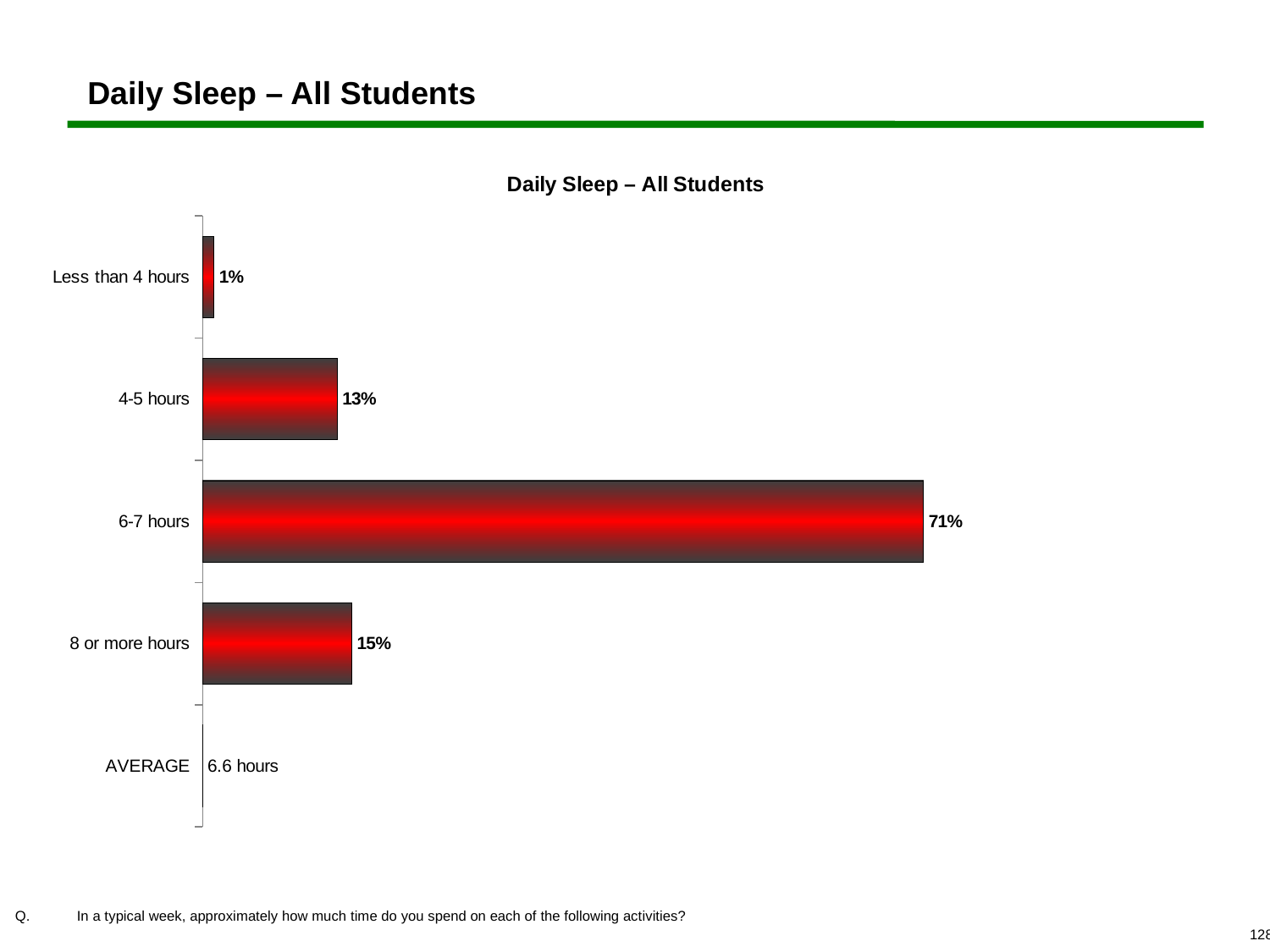

# Daily Sleep – All Students

### Chart: Daily Sleep – All Students

| Category | % |
|---|---|
| Less than 4 hours | 0.011179429849077696 |
| 4-5 hours | 0.1324762437115707 |
| 6-7 hours | 0.7093348239239798 |
| 8 or more hours | 0.1470095025153717 |
| AVERAGE | 0.0 |
 	In a typical week, approximately how much time do you spend on each of the following activities?